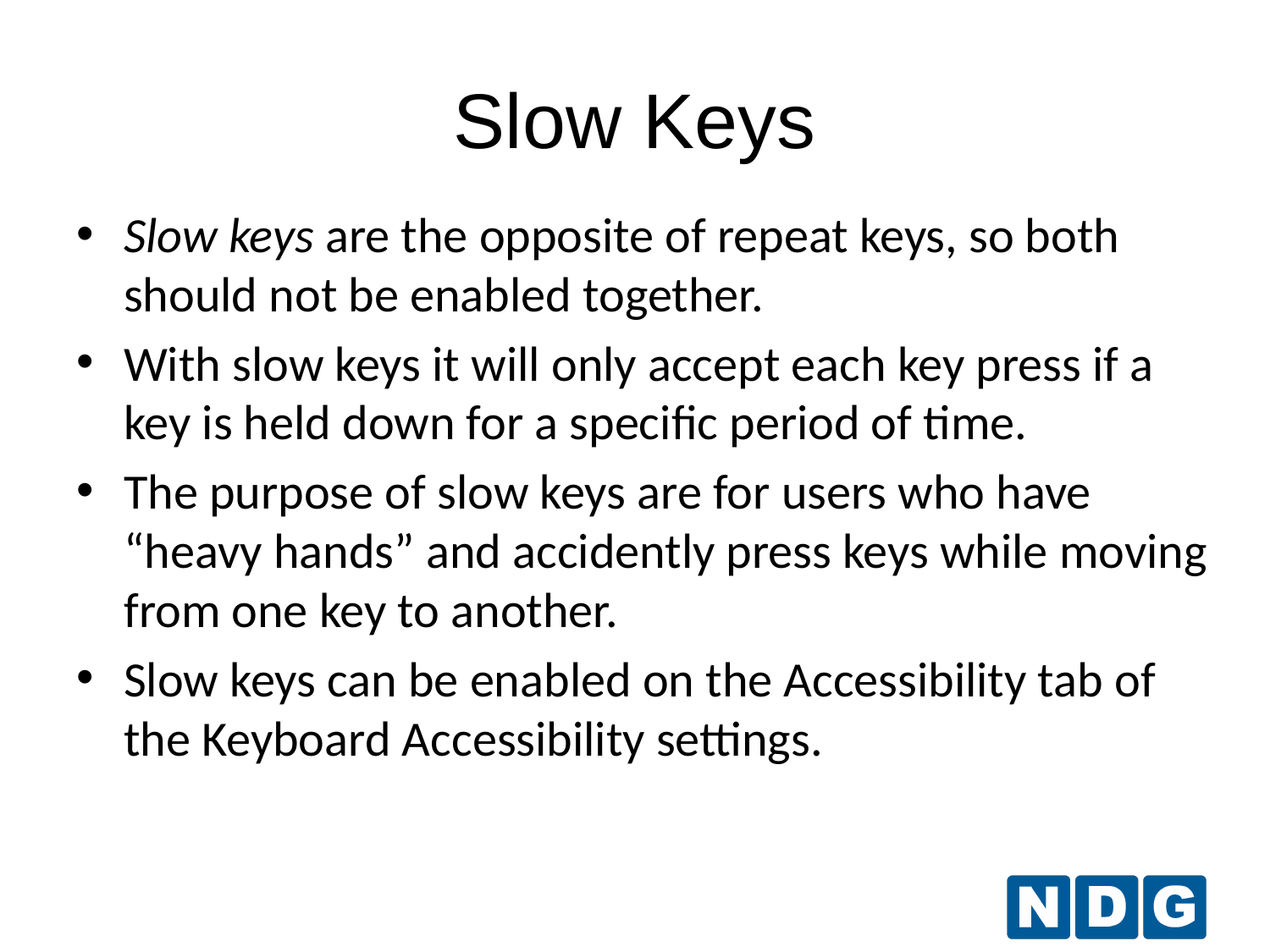

# Slow Keys
Slow keys are the opposite of repeat keys, so both should not be enabled together.
With slow keys it will only accept each key press if a key is held down for a specific period of time.
The purpose of slow keys are for users who have “heavy hands” and accidently press keys while moving from one key to another.
Slow keys can be enabled on the Accessibility tab of the Keyboard Accessibility settings.